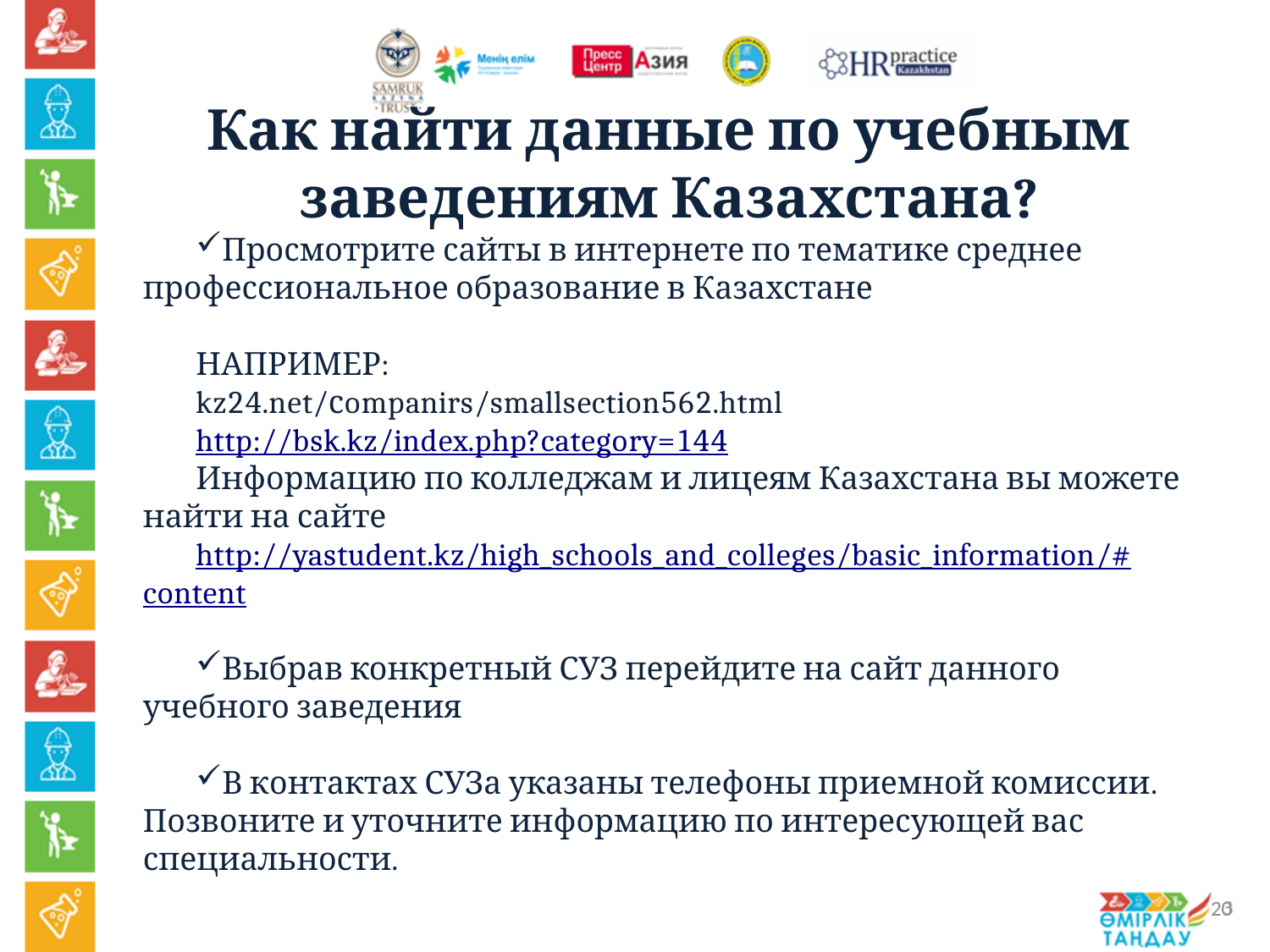

Как найти данные по учебным заведениям Казахстана?
Просмотрите сайты в интернете по тематике среднее профессиональное образование в Казахстане

НАПРИМЕР:
kz24.net/сompanirs/smallsection562.html
http://bsk.kz/index.php?category=144
Информацию по колледжам и лицеям Казахстана вы можете найти на сайте
http://yastudent.kz/high_schools_and_colleges/basic_information/#content

Выбрав конкретный СУЗ перейдите на сайт данного учебного заведения

В контактах СУЗа указаны телефоны приемной комиссии. Позвоните и уточните информацию по интересующей вас специальности.
20